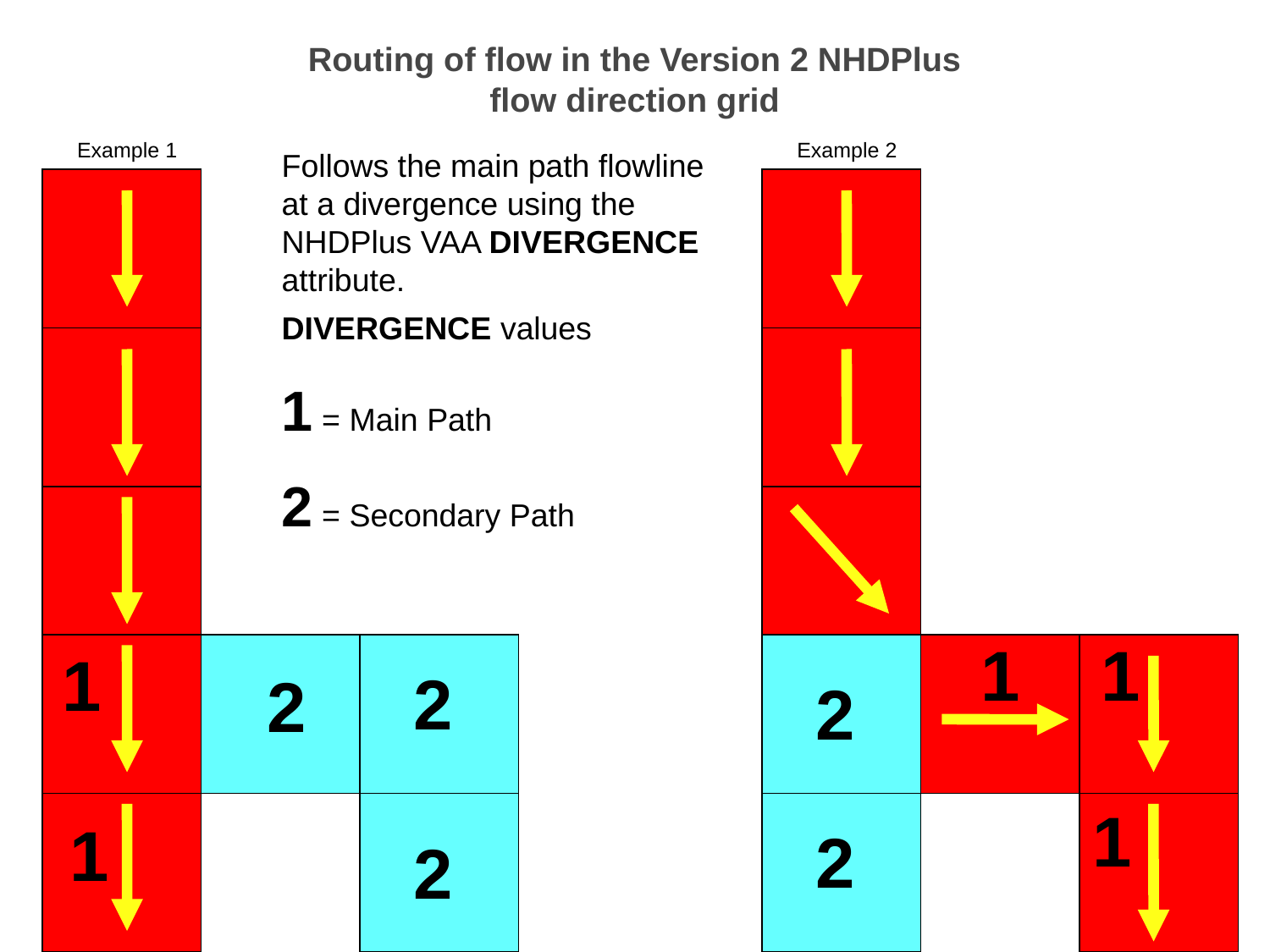

Routing of flow in the Version 2 NHDPlus
flow direction grid
Example 1
Example 2
Follows the main path flowline at a divergence using the NHDPlus VAA DIVERGENCE attribute.
DIVERGENCE values
1 = Main Path
2 = Secondary Path

1
1

1

2
2

2

1

1
2
2
32